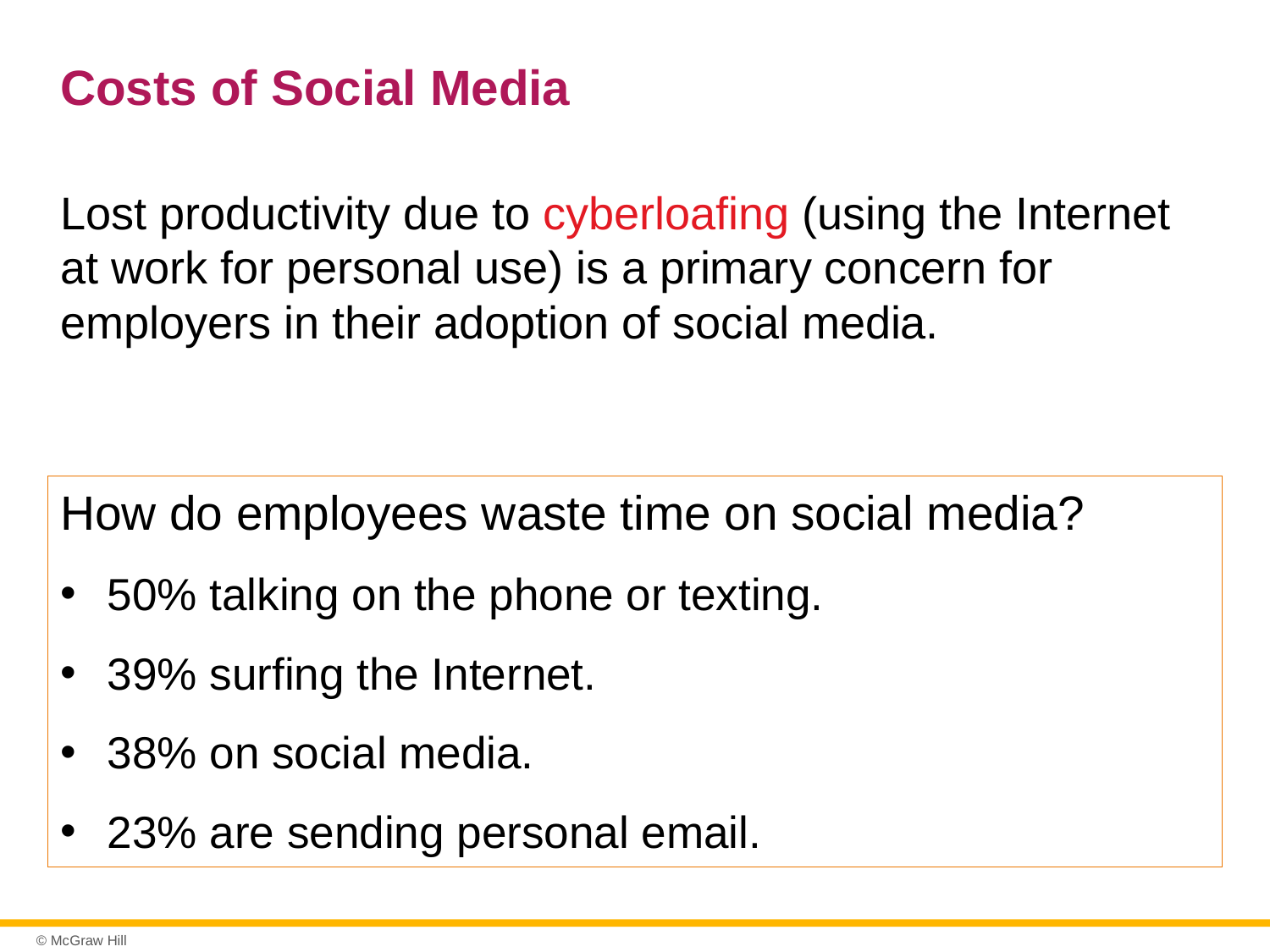

# Costs of Social Media
Lost productivity due to cyberloafing (using the Internet at work for personal use) is a primary concern for employers in their adoption of social media.

How do employees waste time on social media?
50% talking on the phone or texting.
39% surfing the Internet.
38% on social media.
23% are sending personal email.